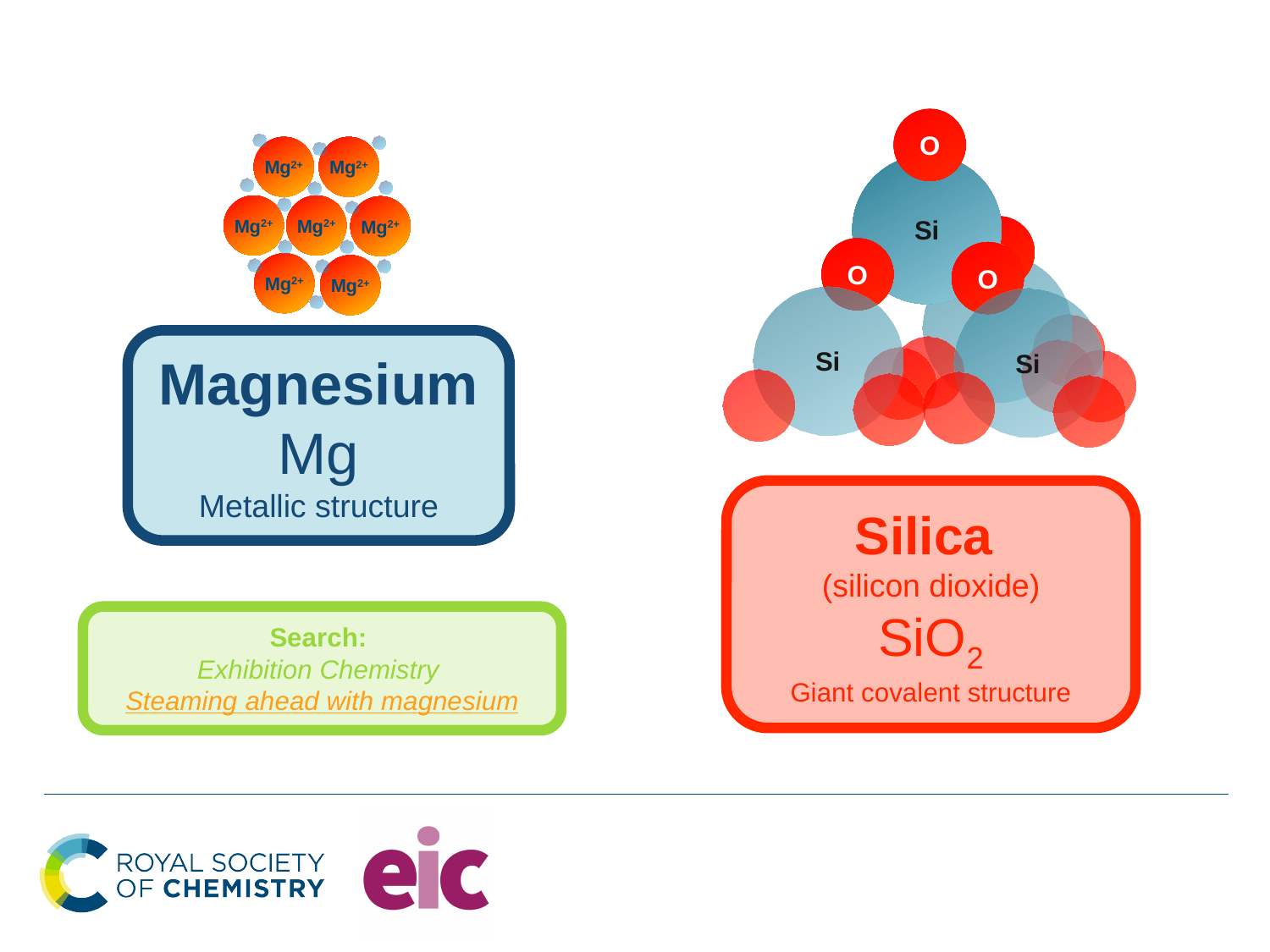

O
Si
O
O
O

Si
Si

Mg2+
Mg2+

Mg2+
Mg2+
Mg2+

Mg2+
Mg2+

Magnesium
Mg
Metallic structure
Silica
(silicon dioxide)
SiO2
Giant covalent structure
Search:
Exhibition Chemistry
Steaming ahead with magnesium